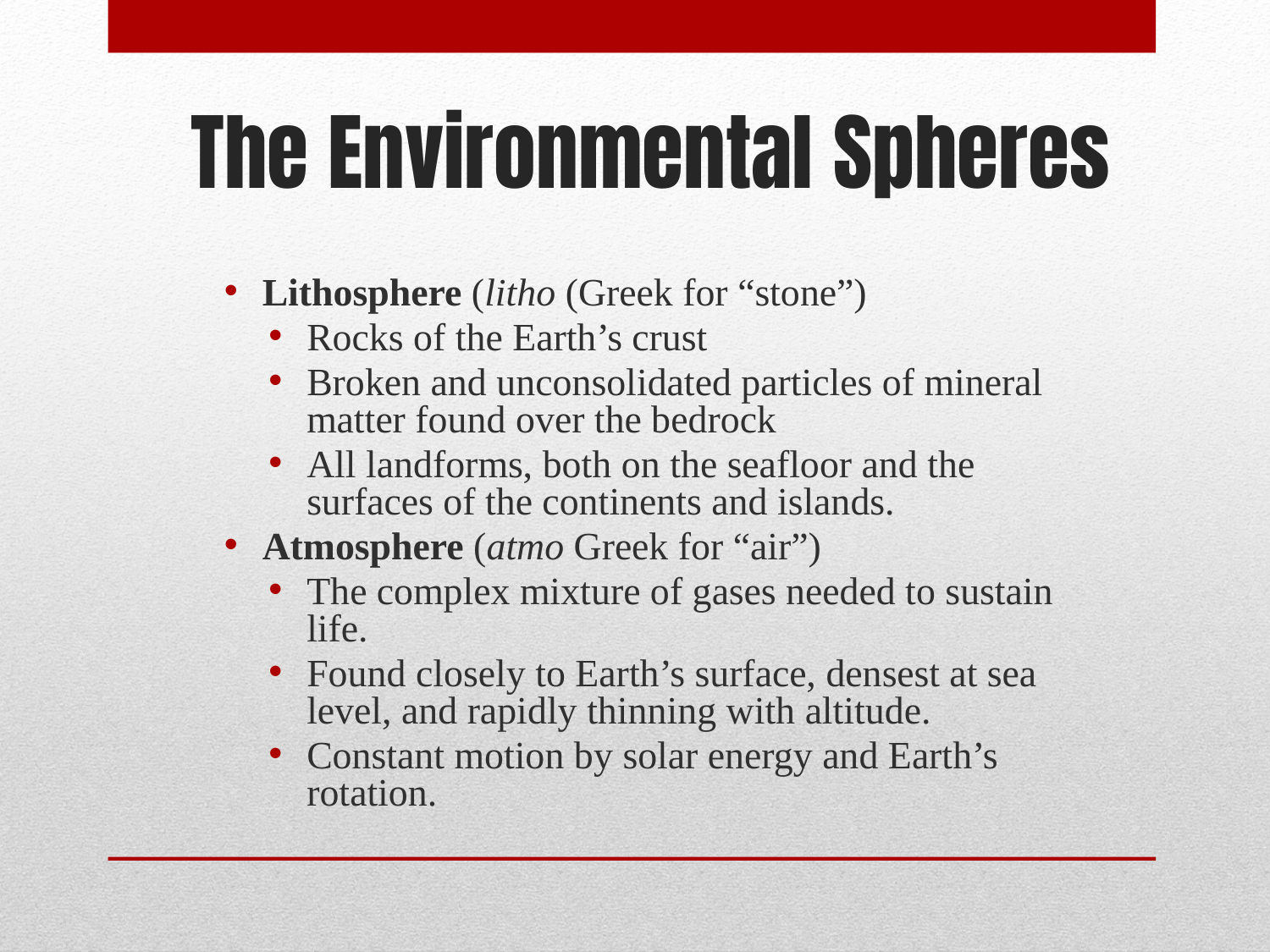

The Environmental Spheres
Lithosphere (litho (Greek for “stone”)
Rocks of the Earth’s crust
Broken and unconsolidated particles of mineral matter found over the bedrock
All landforms, both on the seafloor and the surfaces of the continents and islands.
Atmosphere (atmo Greek for “air”)
The complex mixture of gases needed to sustain life.
Found closely to Earth’s surface, densest at sea level, and rapidly thinning with altitude.
Constant motion by solar energy and Earth’s rotation.